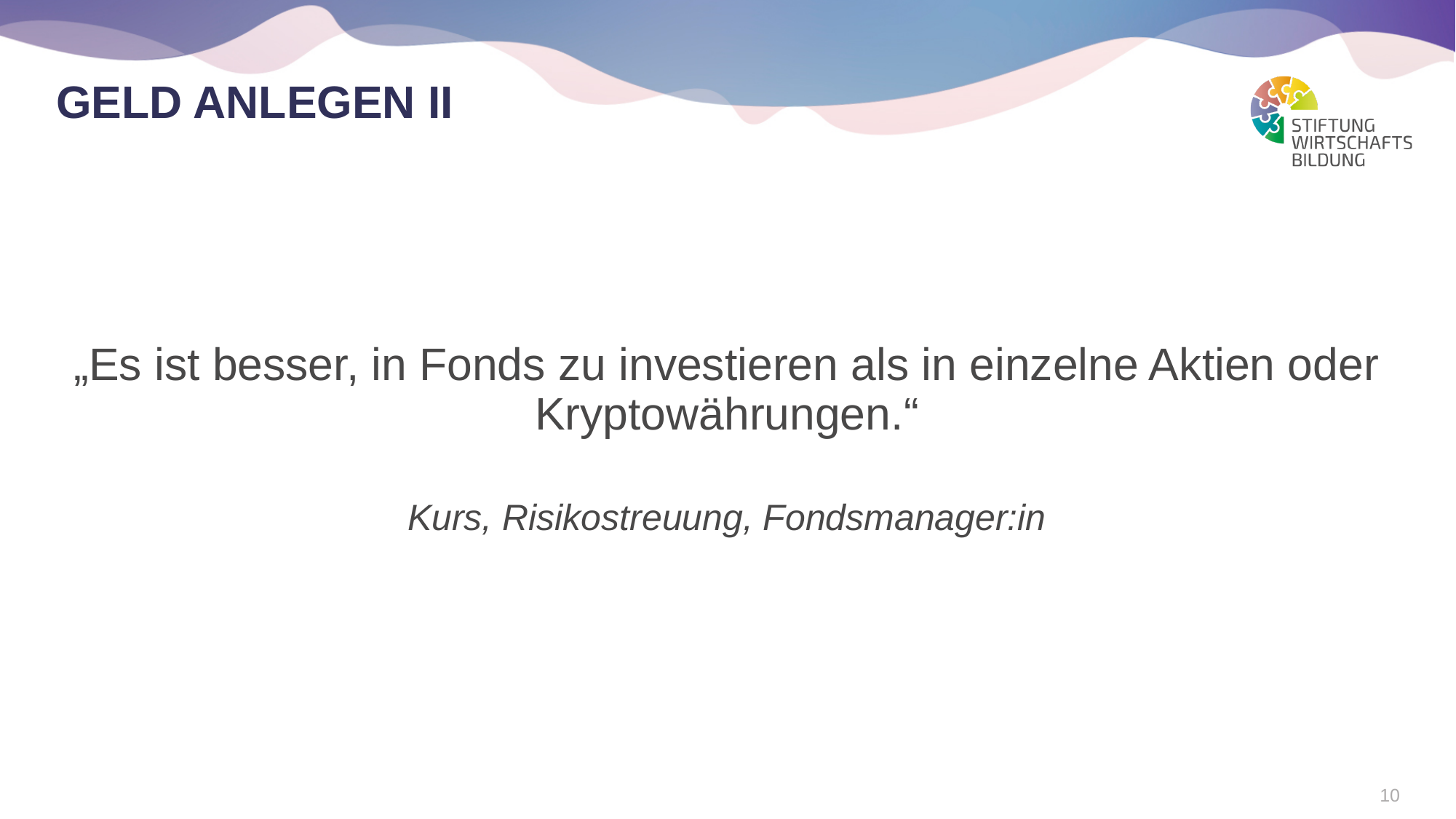

# Geld anlegen II

„Es ist besser, in Fonds zu investieren als in einzelne Aktien oder Kryptowährungen.“

Kurs, Risikostreuung, Fondsmanager:in
10